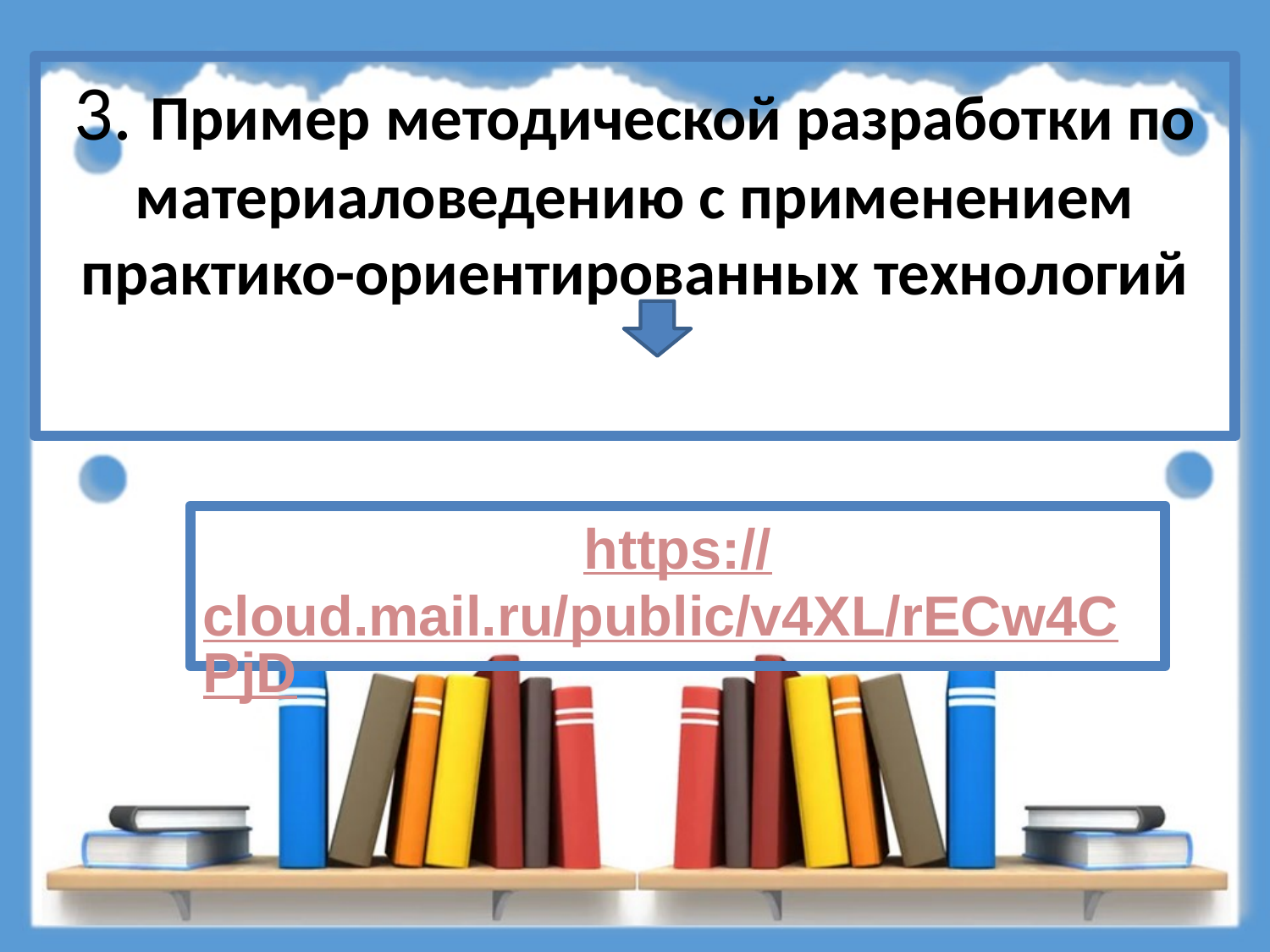

# 3. Пример методической разработки по материаловедению с применением практико-ориентированных технологий

https://cloud.mail.ru/public/v4XL/rECw4CPjD